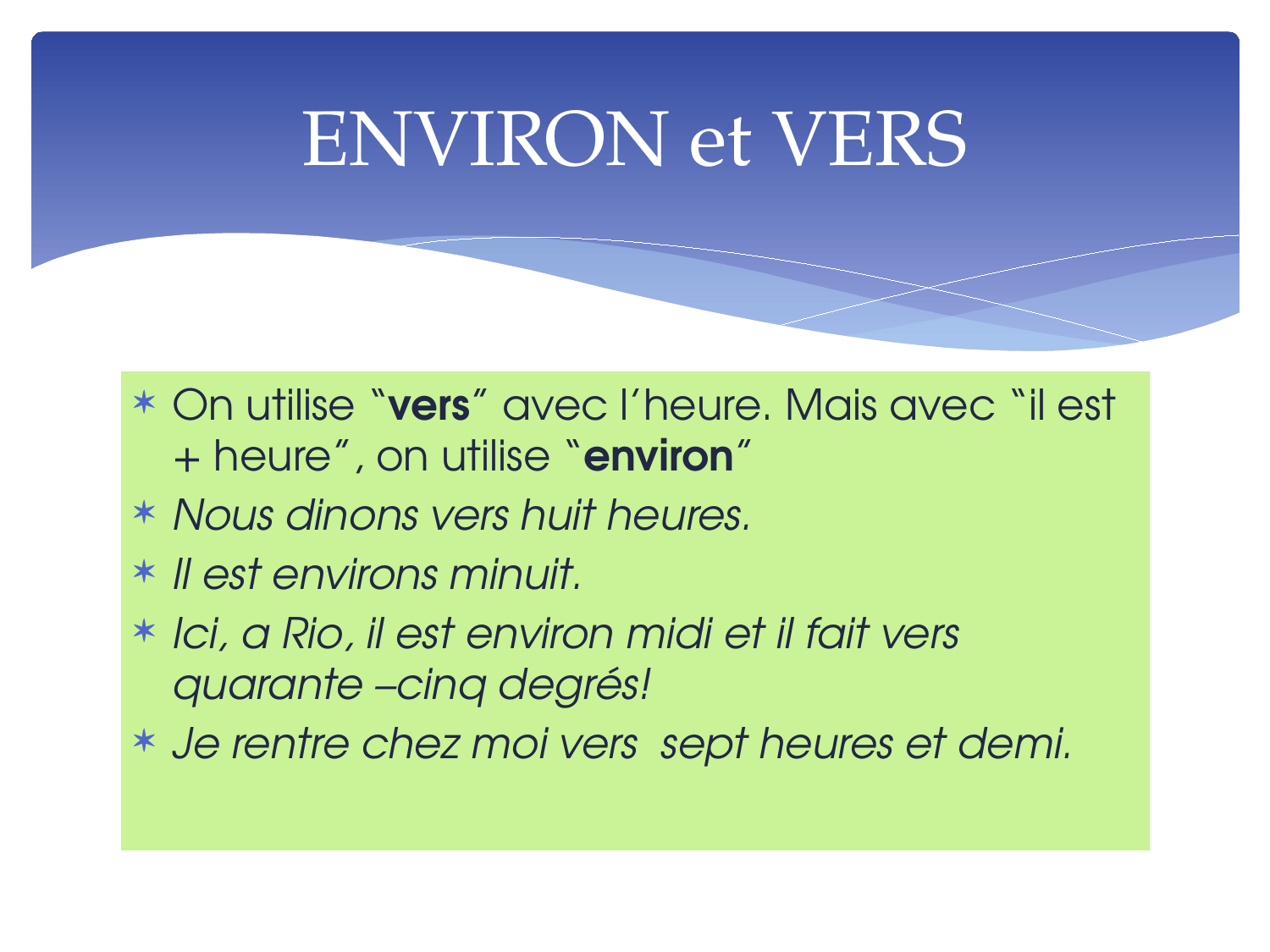

# ENVIRON et VERS
On utilise “vers” avec l’heure. Mais avec “il est + heure”, on utilise “environ”
Nous dinons vers huit heures.
Il est environs minuit.
Ici, a Rio, il est environ midi et il fait vers quarante –cinq degrés!
Je rentre chez moi vers  sept heures et demi.